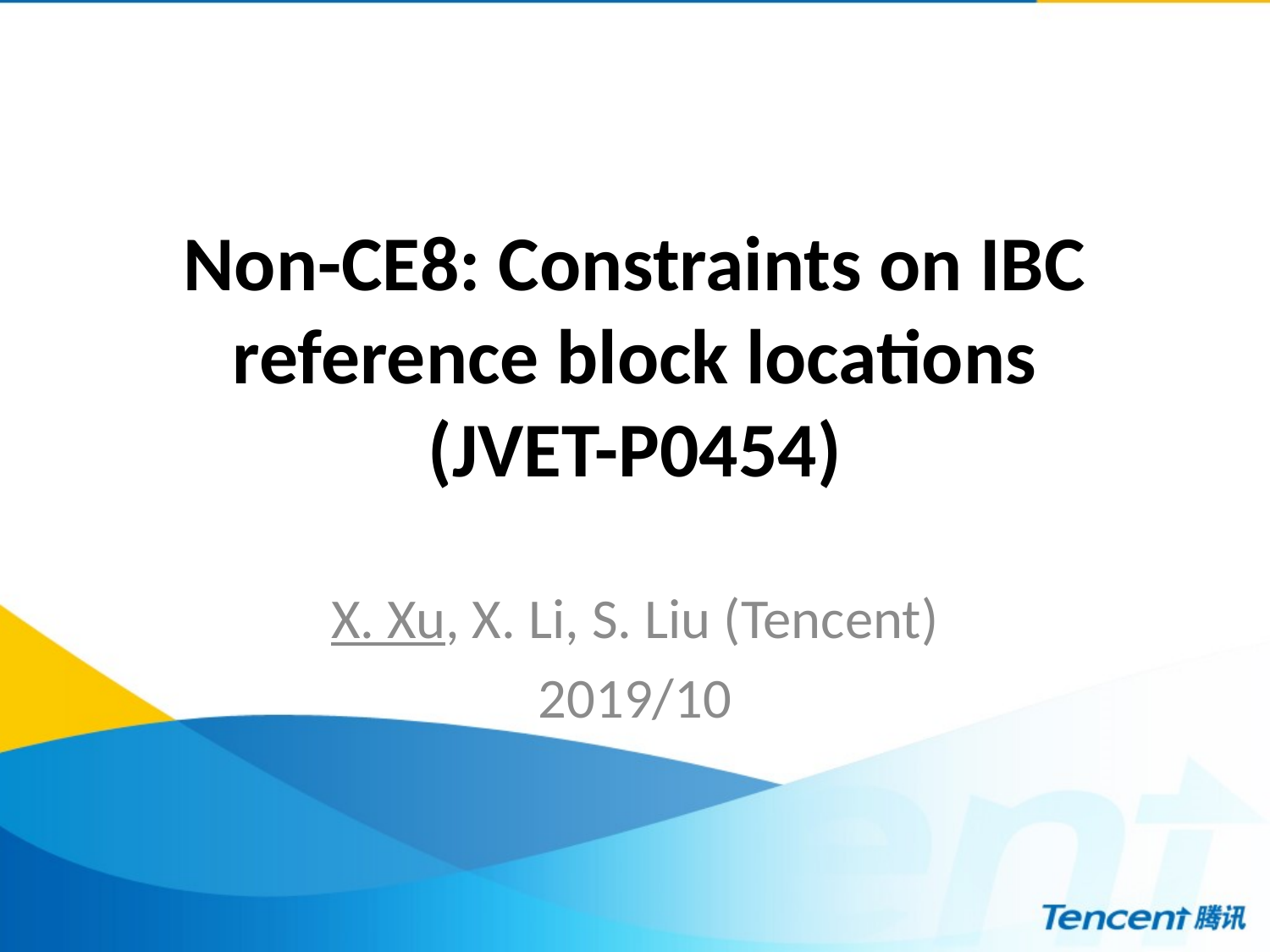

# Non-CE8: Constraints on IBC reference block locations (JVET-P0454)
X. Xu, X. Li, S. Liu (Tencent)
2019/10